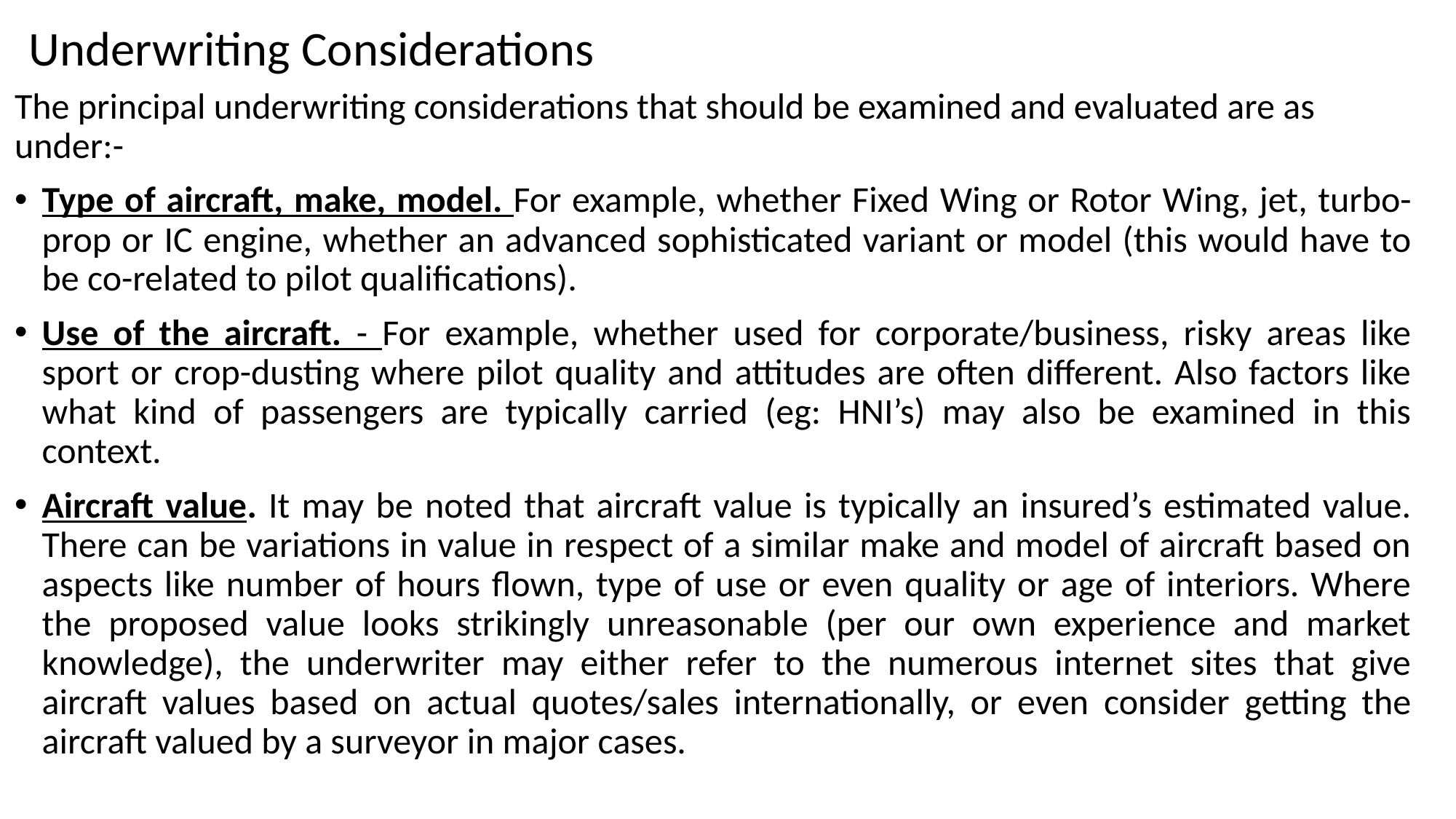

# Underwriting Considerations
The principal underwriting considerations that should be examined and evaluated are as under:-
Type of aircraft, make, model. For example, whether Fixed Wing or Rotor Wing, jet, turbo-prop or IC engine, whether an advanced sophisticated variant or model (this would have to be co-related to pilot qualifications).
Use of the aircraft. - For example, whether used for corporate/business, risky areas like sport or crop-dusting where pilot quality and attitudes are often different. Also factors like what kind of passengers are typically carried (eg: HNI’s) may also be examined in this context.
Aircraft value. It may be noted that aircraft value is typically an insured’s estimated value. There can be variations in value in respect of a similar make and model of aircraft based on aspects like number of hours flown, type of use or even quality or age of interiors. Where the proposed value looks strikingly unreasonable (per our own experience and market knowledge), the underwriter may either refer to the numerous internet sites that give aircraft values based on actual quotes/sales internationally, or even consider getting the aircraft valued by a surveyor in major cases.